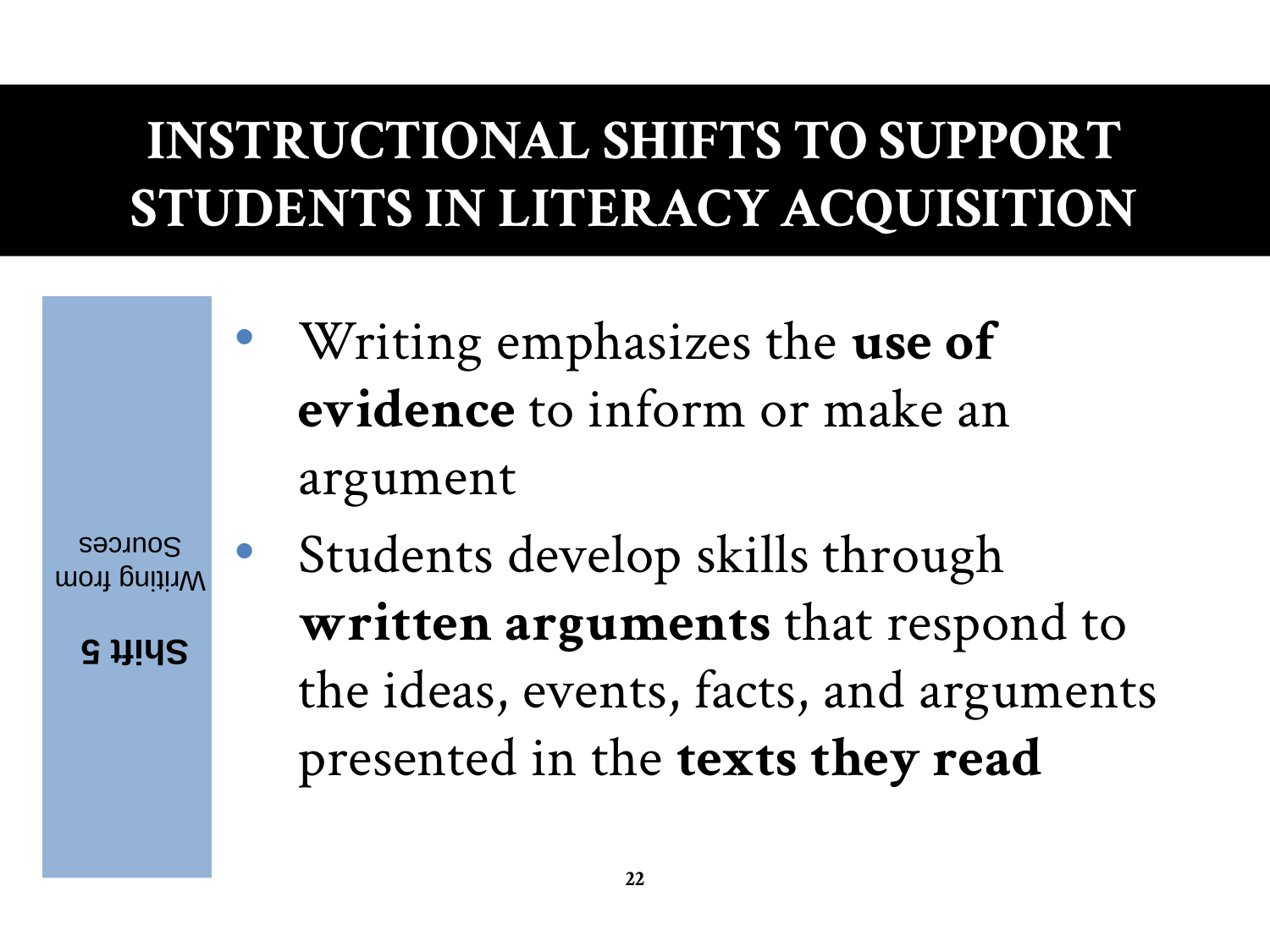

# Instructional Shifts to Support Students in Literacy Acquisition
Shift 5

Writing from Sources

Writing emphasizes the use of evidence to inform or make an argument
Students develop skills through written arguments that respond to the ideas, events, facts, and arguments presented in the texts they read

22